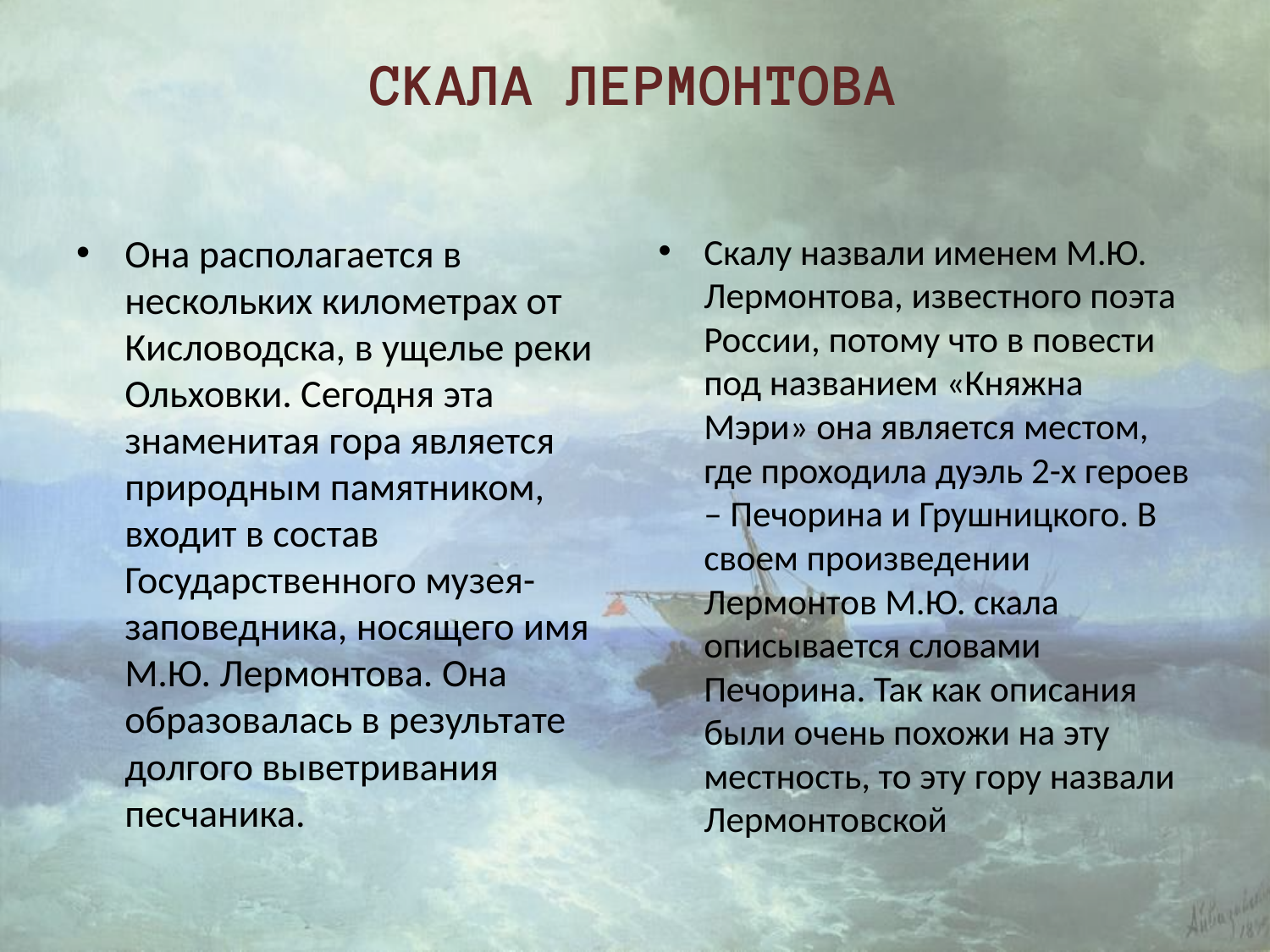

# СКАЛА ЛЕРМОНТОВА
Она располагается в нескольких километрах от Кисловодска, в ущелье реки Ольховки. Сегодня эта знаменитая гора является природным памятником, входит в состав Государственного музея-заповедника, носящего имя М.Ю. Лермонтова. Она образовалась в результате долгого выветривания песчаника.
Скалу назвали именем М.Ю. Лермонтова, известного поэта России, потому что в повести под названием «Княжна Мэри» она является местом, где проходила дуэль 2-х героев – Печорина и Грушницкого. В своем произведении Лермонтов М.Ю. скала описывается словами Печорина. Так как описания были очень похожи на эту местность, то эту гору назвали Лермонтовской